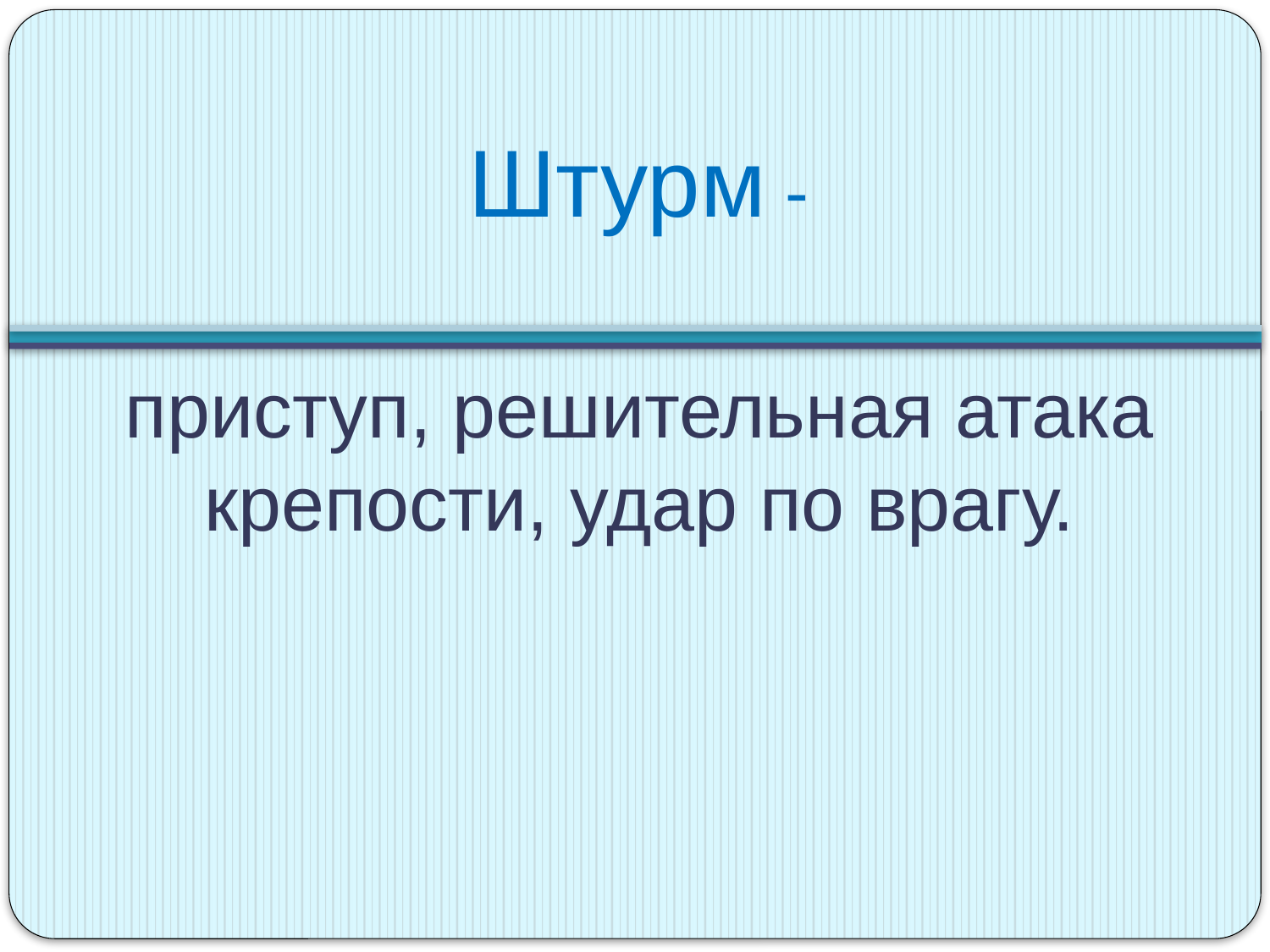

# Штурм -
приступ, решительная атака крепости, удар по врагу.